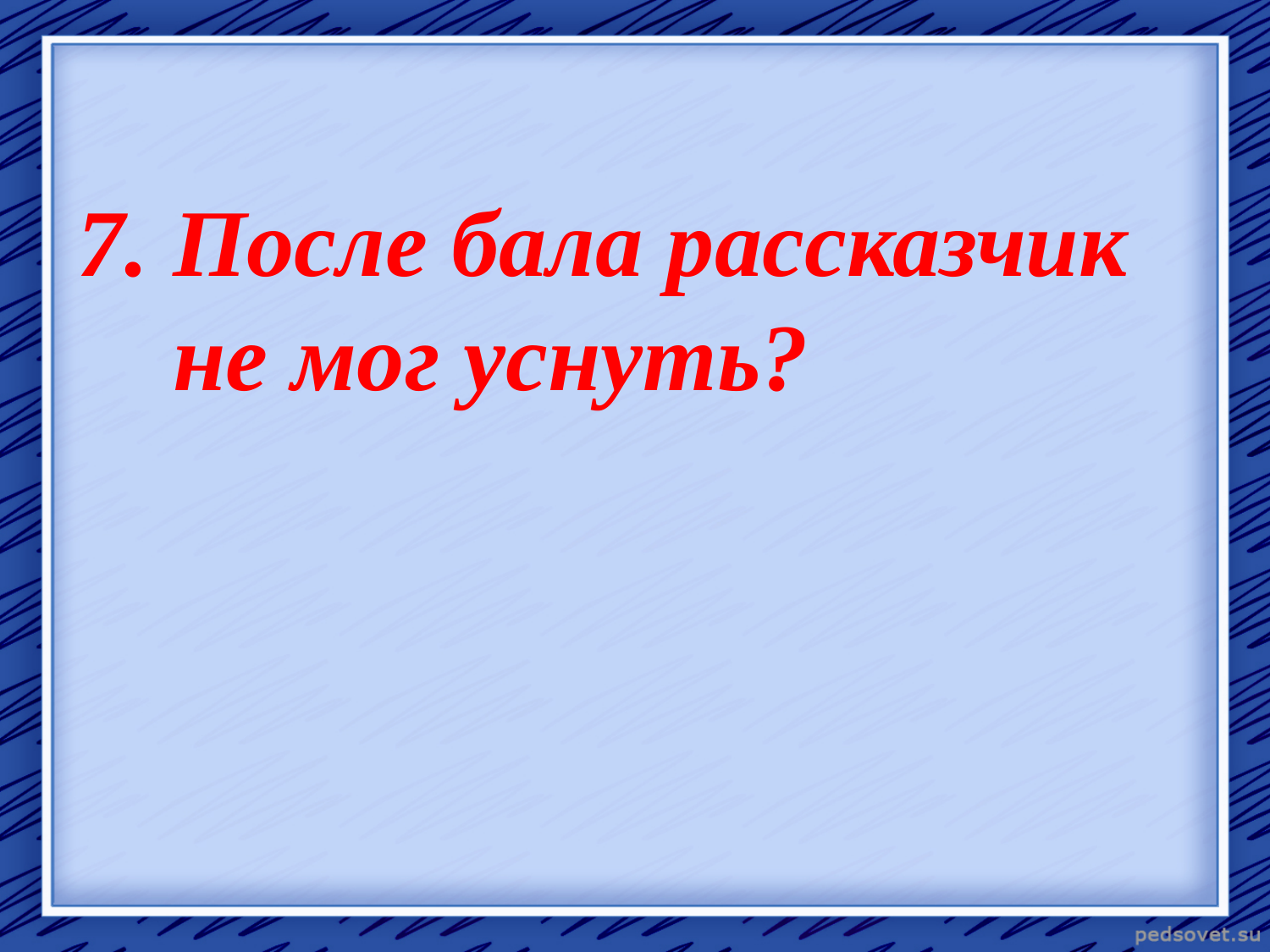

7. После бала рассказчик
    не мог уснуть?